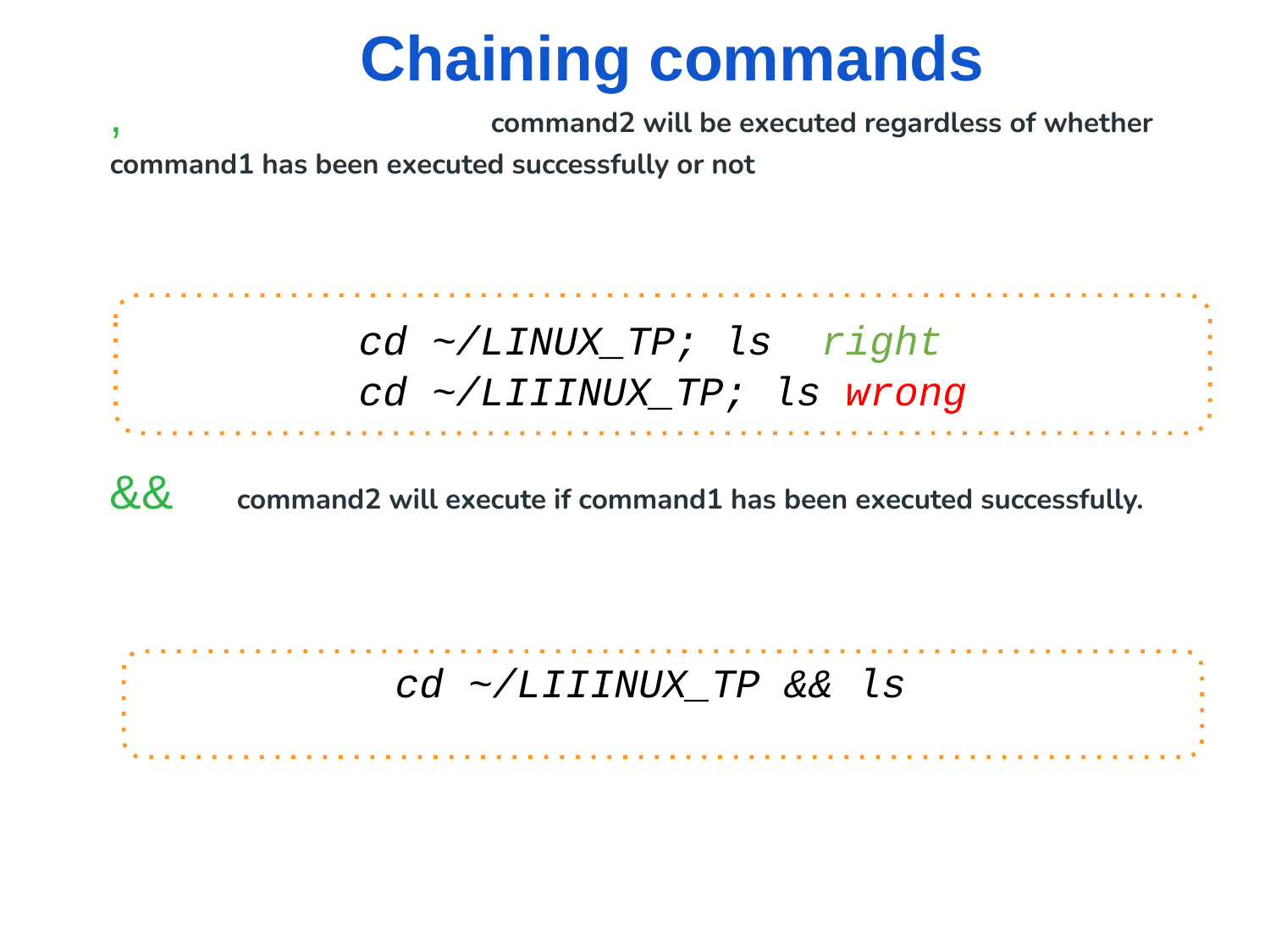

Chaining commands

; 			command2 will be executed regardless of whether command1 has been executed successfully or not

&& 	command2 will execute if command1 has been executed successfully.

cd ~/LINUX_TP; ls  right
cd ~/LIIINUX_TP; ls wrong

Redirection
Action
cd ~/LIIINUX_TP && ls